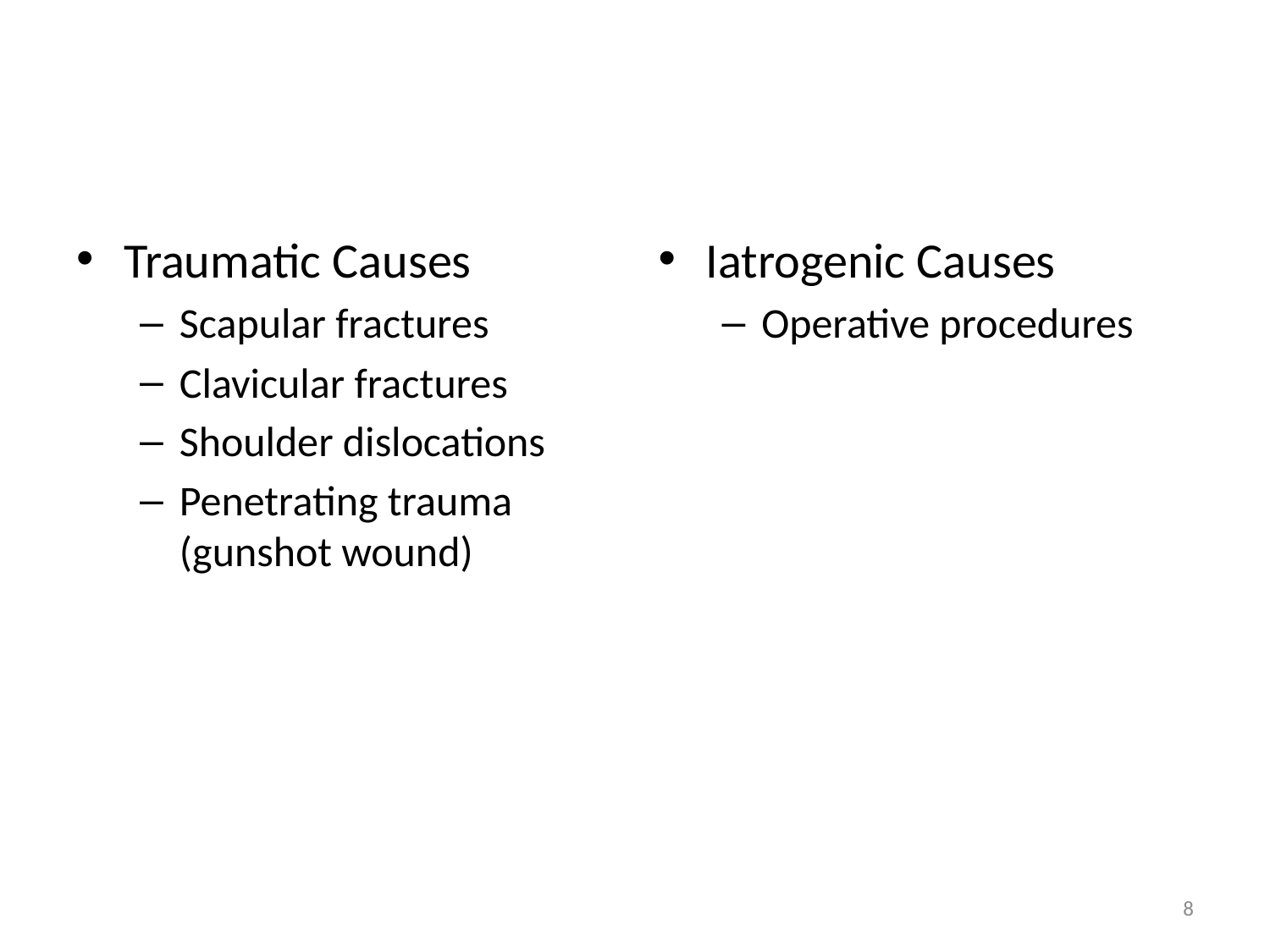

#
Traumatic Causes
Scapular fractures
Clavicular fractures
Shoulder dislocations
Penetrating trauma (gunshot wound)
Iatrogenic Causes
Operative procedures
8